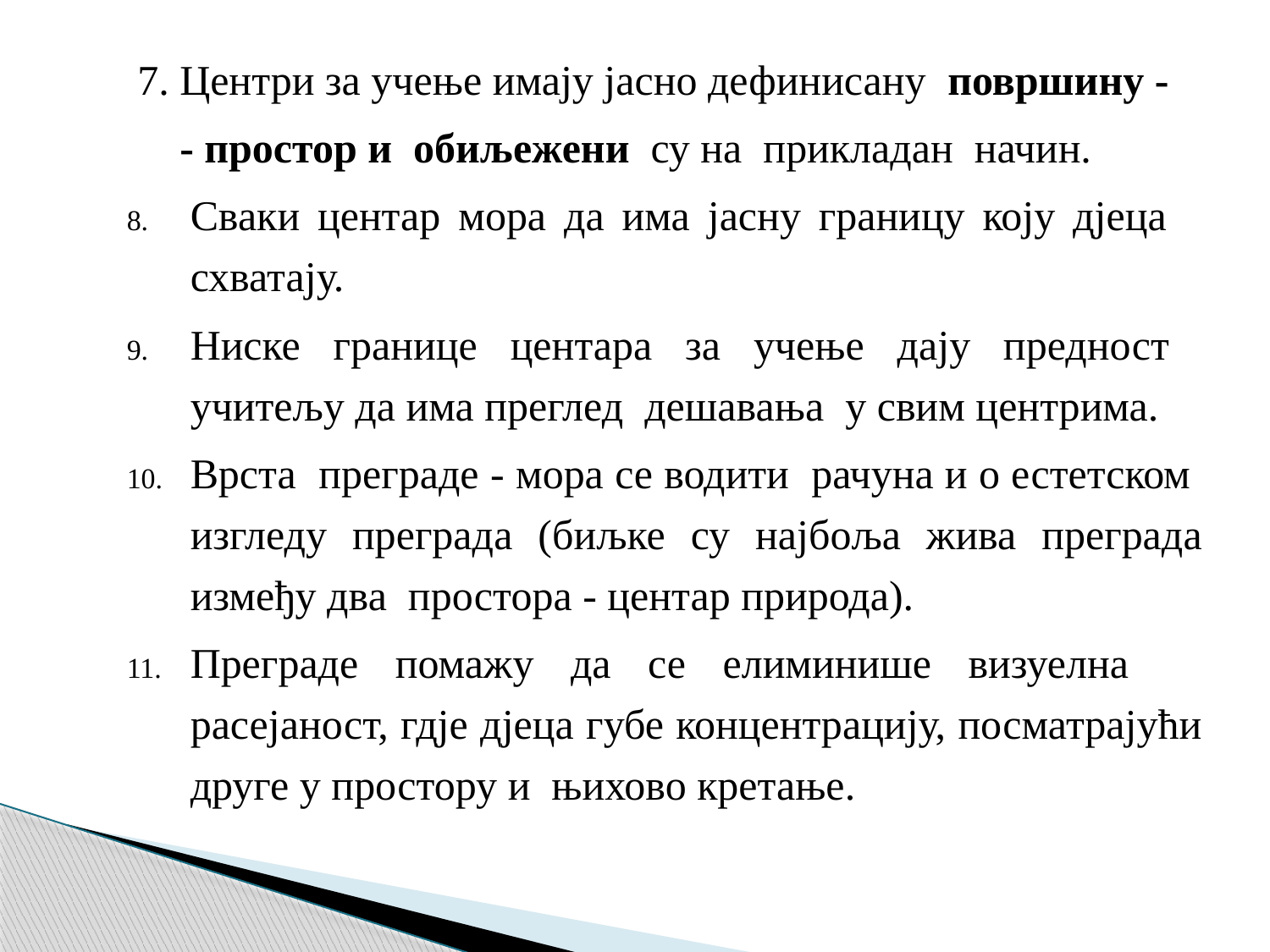

7. Центри за учење имају јасно дефинисану  површину -
     - простор и  обиљежени  су на  прикладан  начин.
Сваки центар мора да има јасну границу коју дјеца   схватају.
Ниске границе центара за учење дају предност  учитељу да има преглед  дешавања  у свим центрима.
Врста  преграде - мора се водити  рачуна и о естетском  изгледу преграда (биљке су најбоља жива преграда између два  простора - центар природа).
Преграде помажу да се елиминише визуелна   расејаност, гдје дјеца губе концентрацију, посматрајући друге у простору и  њихово кретање.